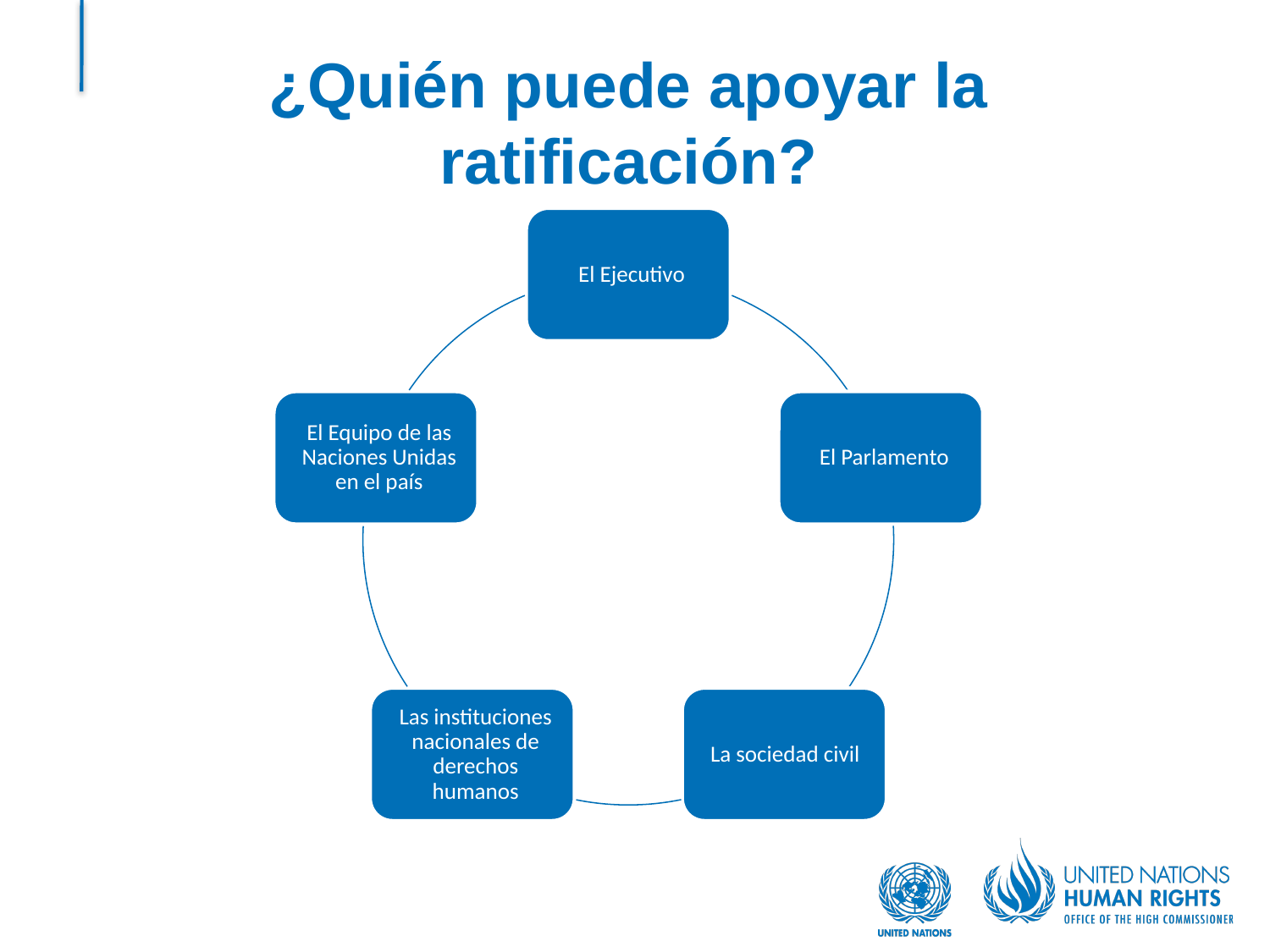

# ¿Quién puede apoyar la ratificación?
El Ejecutivo
El Parlamento
La sociedad civil
Las instituciones nacionales de derechos humanos
El Equipo de las Naciones Unidas en el país